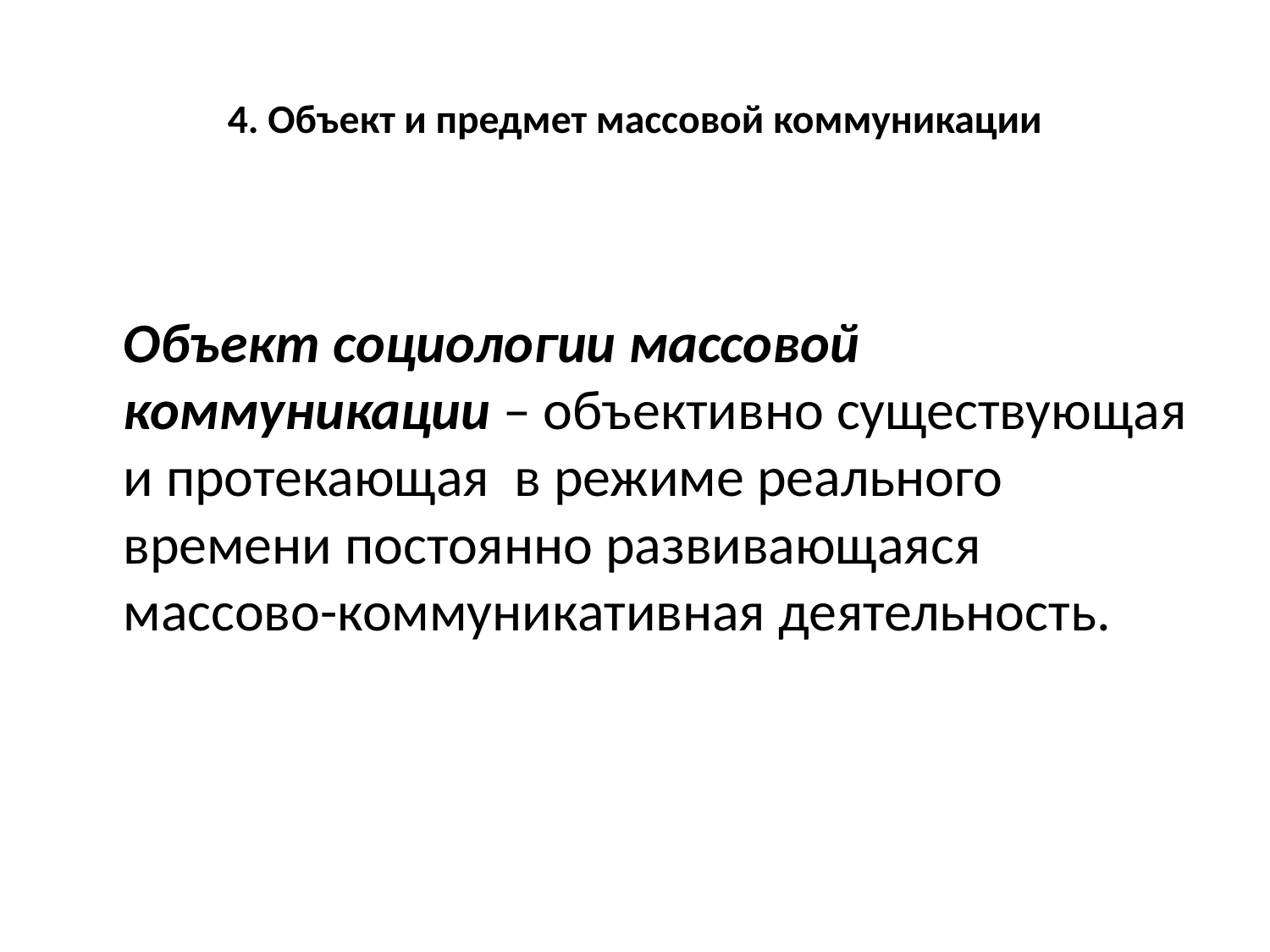

# 4. Объект и предмет массовой коммуникации

	Объект социологии массовой коммуникации – объективно существующая и протекающая  в режиме реального времени постоянно развивающаяся массово-коммуникативная деятельность.